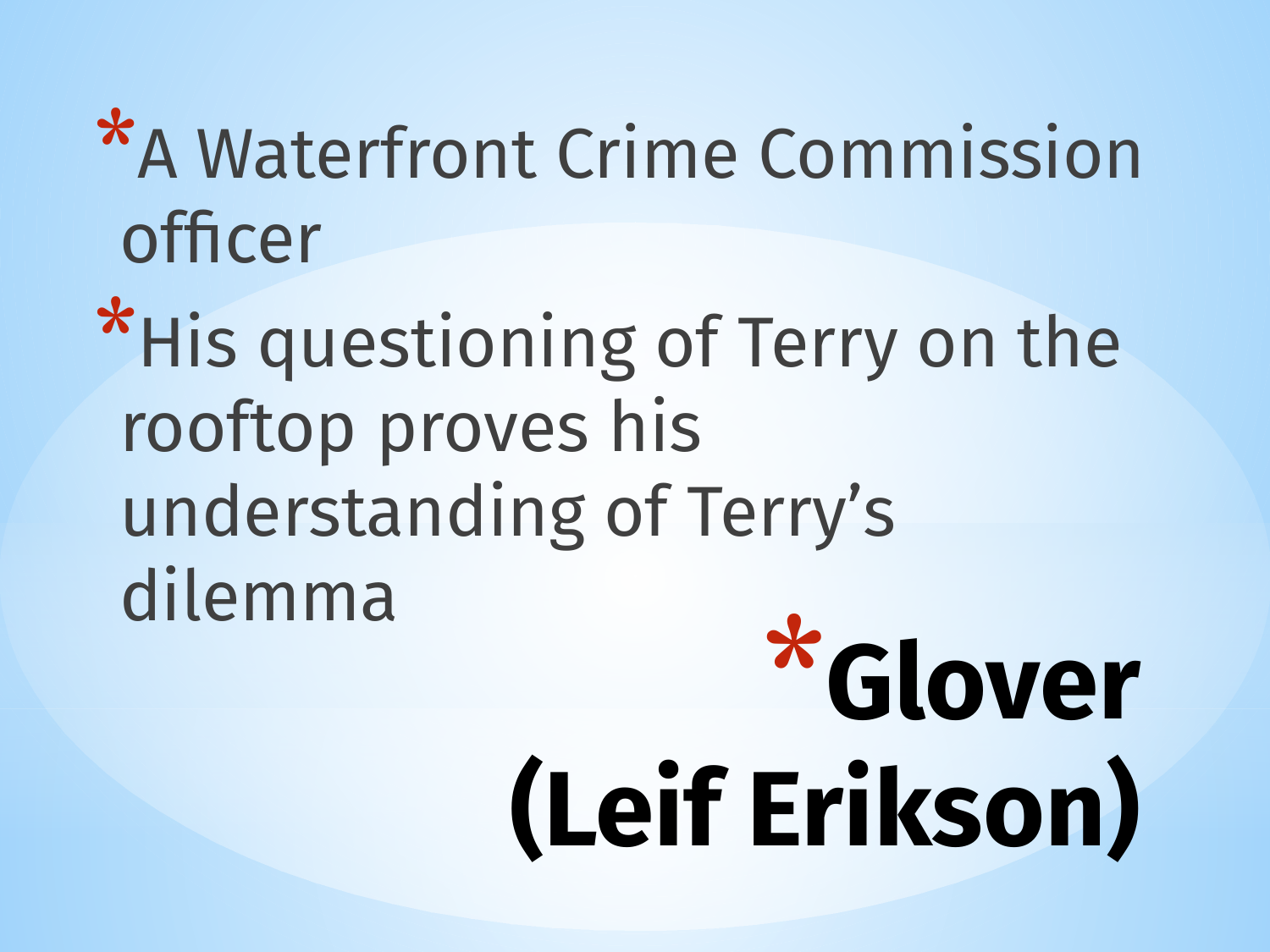

A Waterfront Crime Commission officer
His questioning of Terry on the rooftop proves his understanding of Terry’s dilemma
# Glover (Leif Erikson)